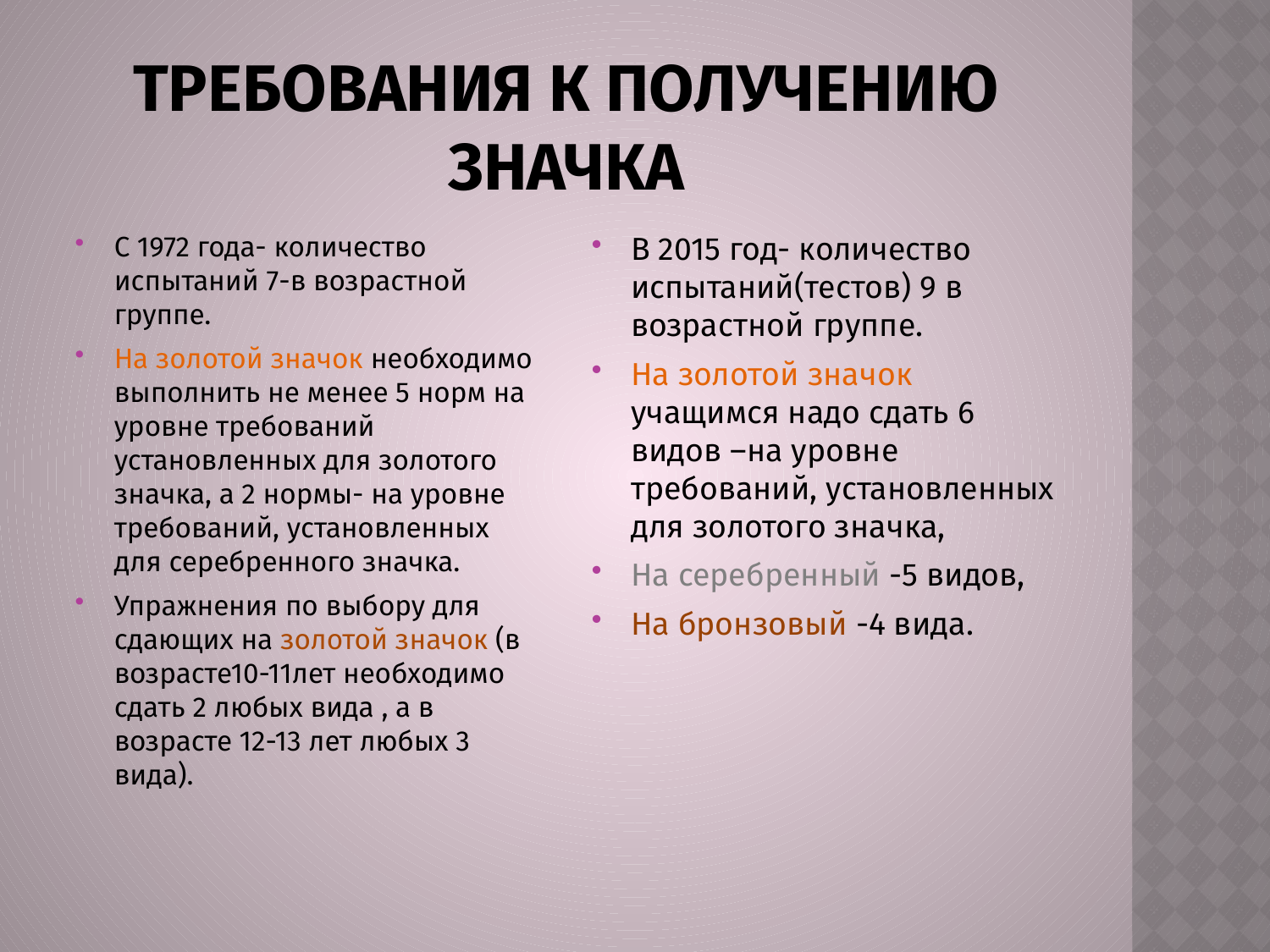

# Требования к получению значка
С 1972 года- количество испытаний 7-в возрастной группе.
На золотой значок необходимо выполнить не менее 5 норм на уровне требований установленных для золотого значка, а 2 нормы- на уровне требований, установленных для серебренного значка.
Упражнения по выбору для сдающих на золотой значок (в возрасте10-11лет необходимо сдать 2 любых вида , а в возрасте 12-13 лет любых 3 вида).
В 2015 год- количество испытаний(тестов) 9 в возрастной группе.
На золотой значок учащимся надо сдать 6 видов –на уровне требований, установленных для золотого значка,
На серебренный -5 видов,
На бронзовый -4 вида.